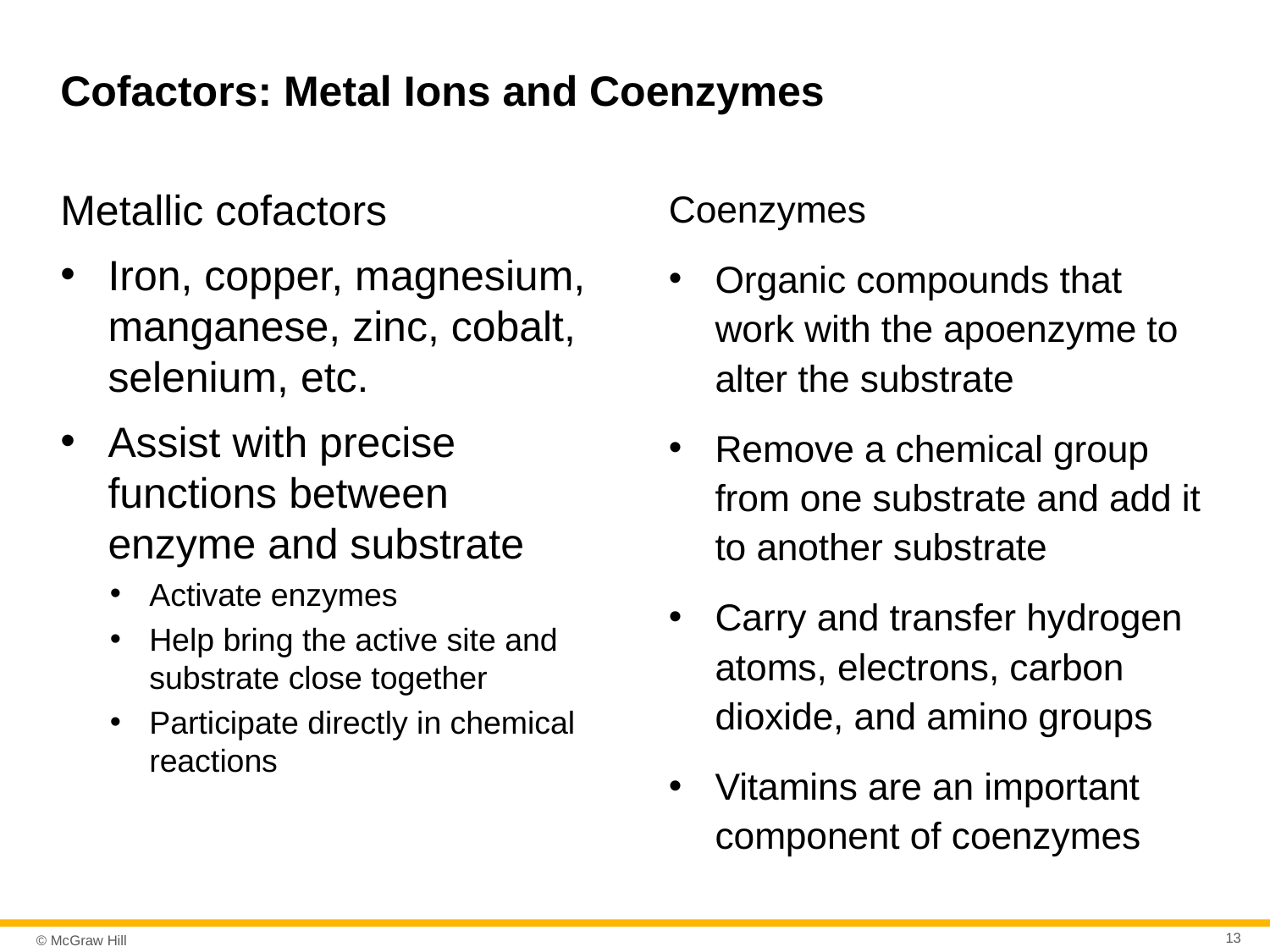

# Cofactors: Metal Ions and Coenzymes
Coenzymes
Organic compounds that work with the apoenzyme to alter the substrate
Remove a chemical group from one substrate and add it to another substrate
Carry and transfer hydrogen atoms, electrons, carbon dioxide, and amino groups
Vitamins are an important component of coenzymes
Metallic cofactors
Iron, copper, magnesium, manganese, zinc, cobalt, selenium, etc.
Assist with precise functions between enzyme and substrate
Activate enzymes
Help bring the active site and substrate close together
Participate directly in chemical reactions